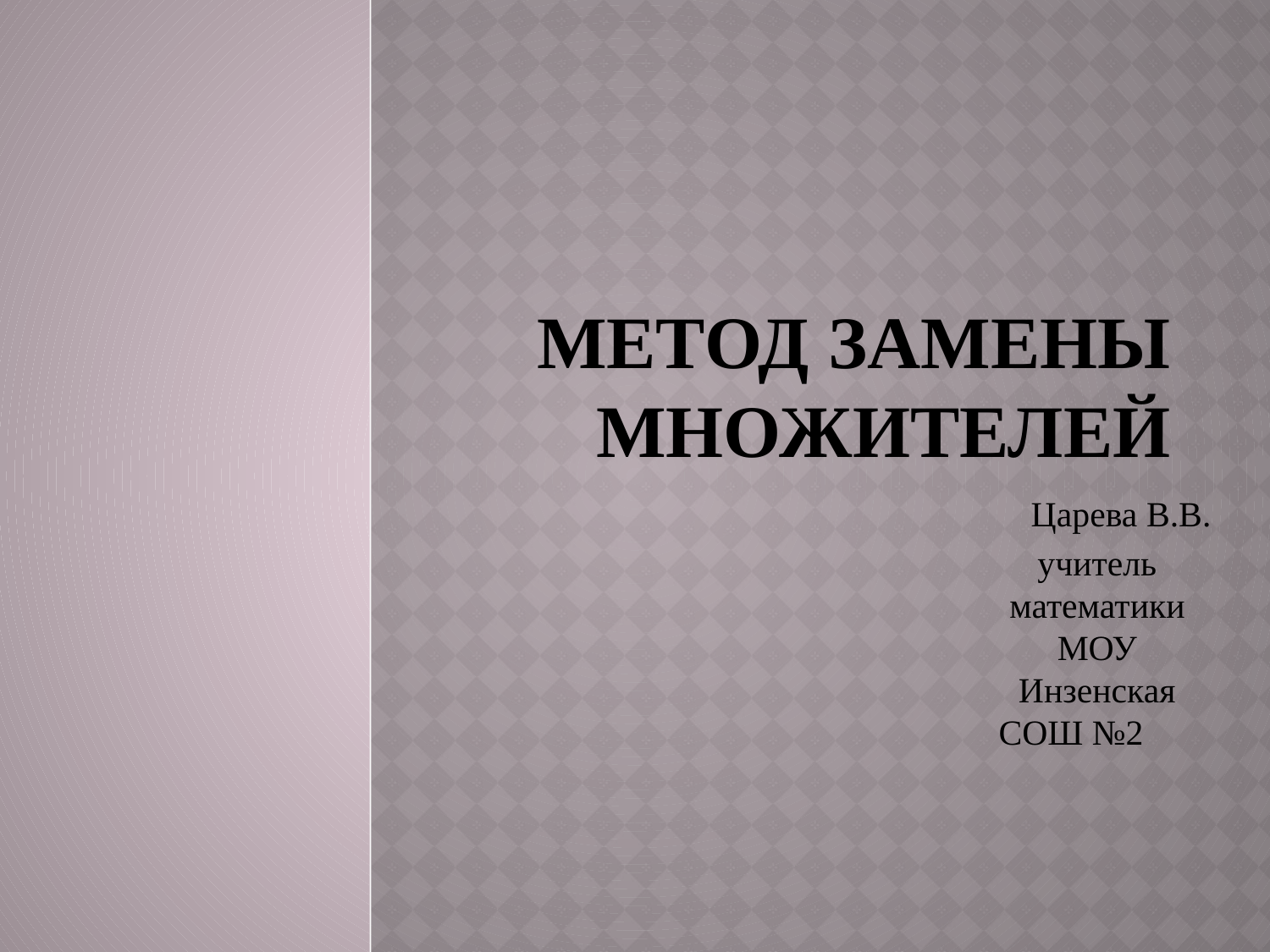

# Метод замены множителей
		      Царева В.В.
учитель математики МОУ Инзенская СОШ №2